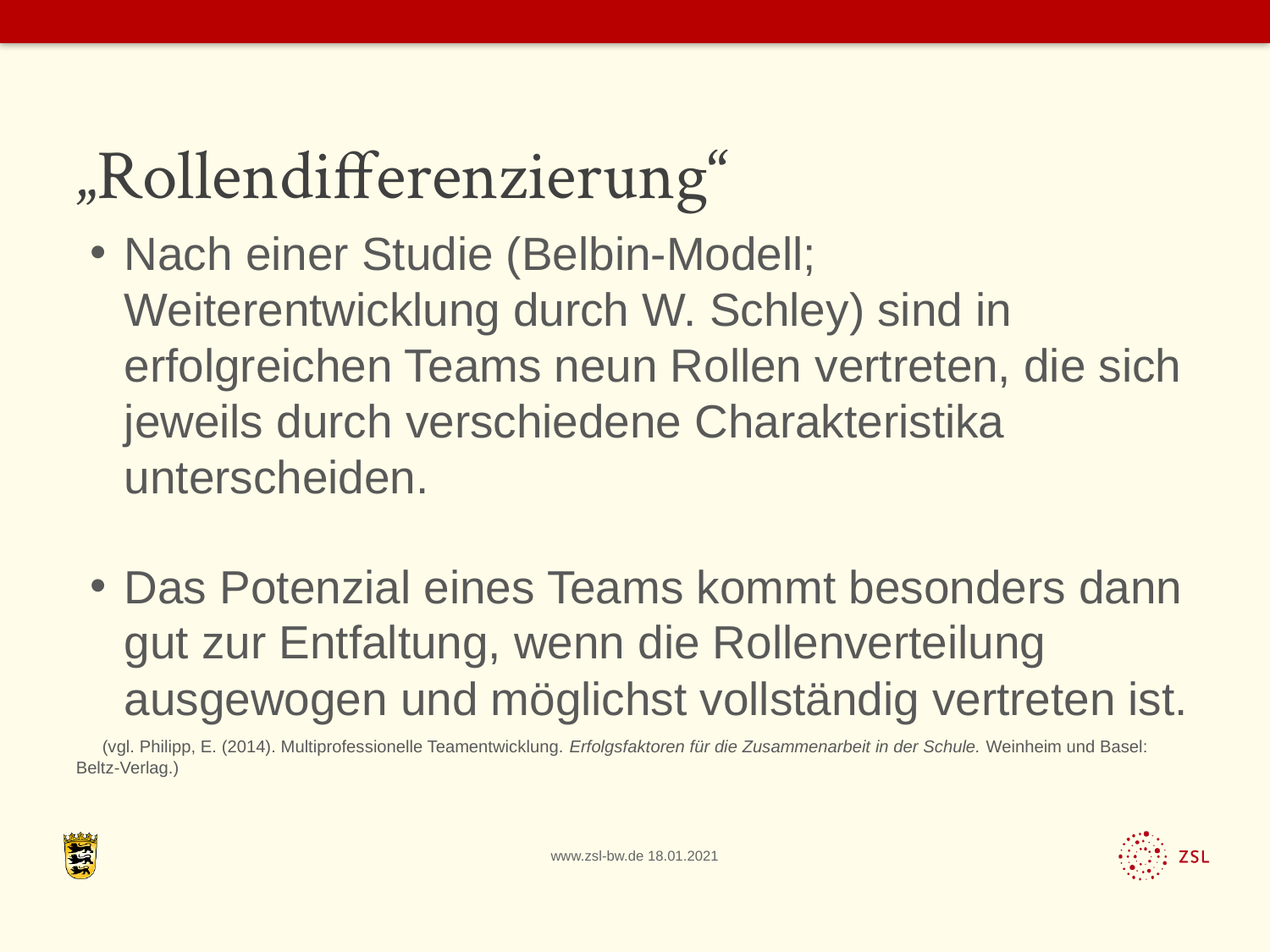

# „Rollendifferenzierung“
Nach einer Studie (Belbin-Modell; Weiterentwicklung durch W. Schley) sind in erfolgreichen Teams neun Rollen vertreten, die sich jeweils durch verschiedene Charakteristika unterscheiden.

Das Potenzial eines Teams kommt besonders dann gut zur Entfaltung, wenn die Rollenverteilung ausgewogen und möglichst vollständig vertreten ist.
    (vgl. Philipp, E. (2014). Multiprofessionelle Teamentwicklung. Erfolgsfaktoren für die Zusammenarbeit in der Schule. Weinheim und Basel: 	Beltz-Verlag.)